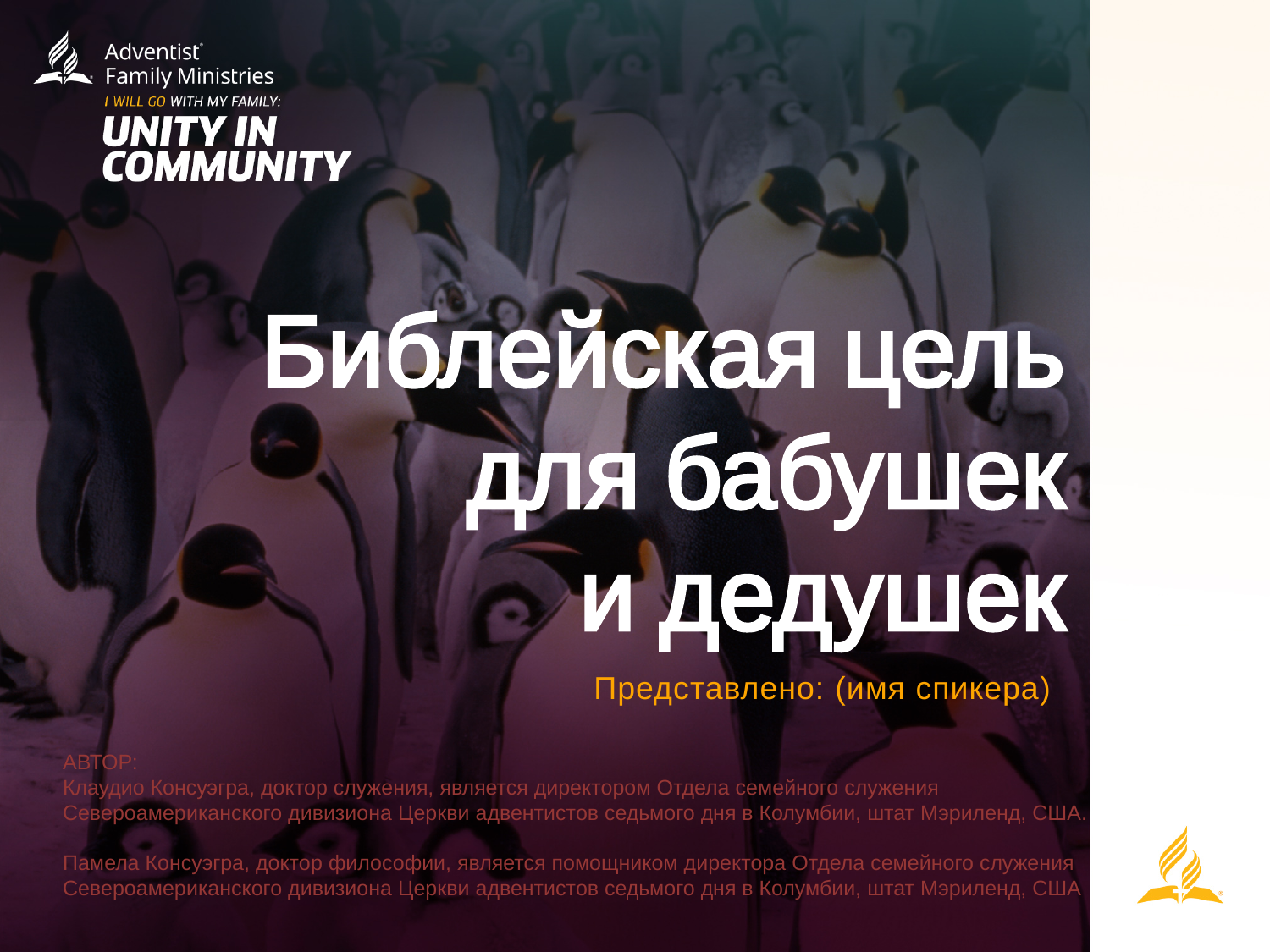

Библейская цель для бабушек
и дедушек
Представлено: (имя спикера)
АВТОР:
Клаудио Консуэгра, доктор служения, является директором Отдела семейного служения Североамериканского дивизиона Церкви адвентистов седьмого дня в Колумбии, штат Мэриленд, США.

Памела Консуэгра, доктор философии, является помощником директора Отдела семейного служения Североамериканского дивизиона Церкви адвентистов седьмого дня в Колумбии, штат Мэриленд, США